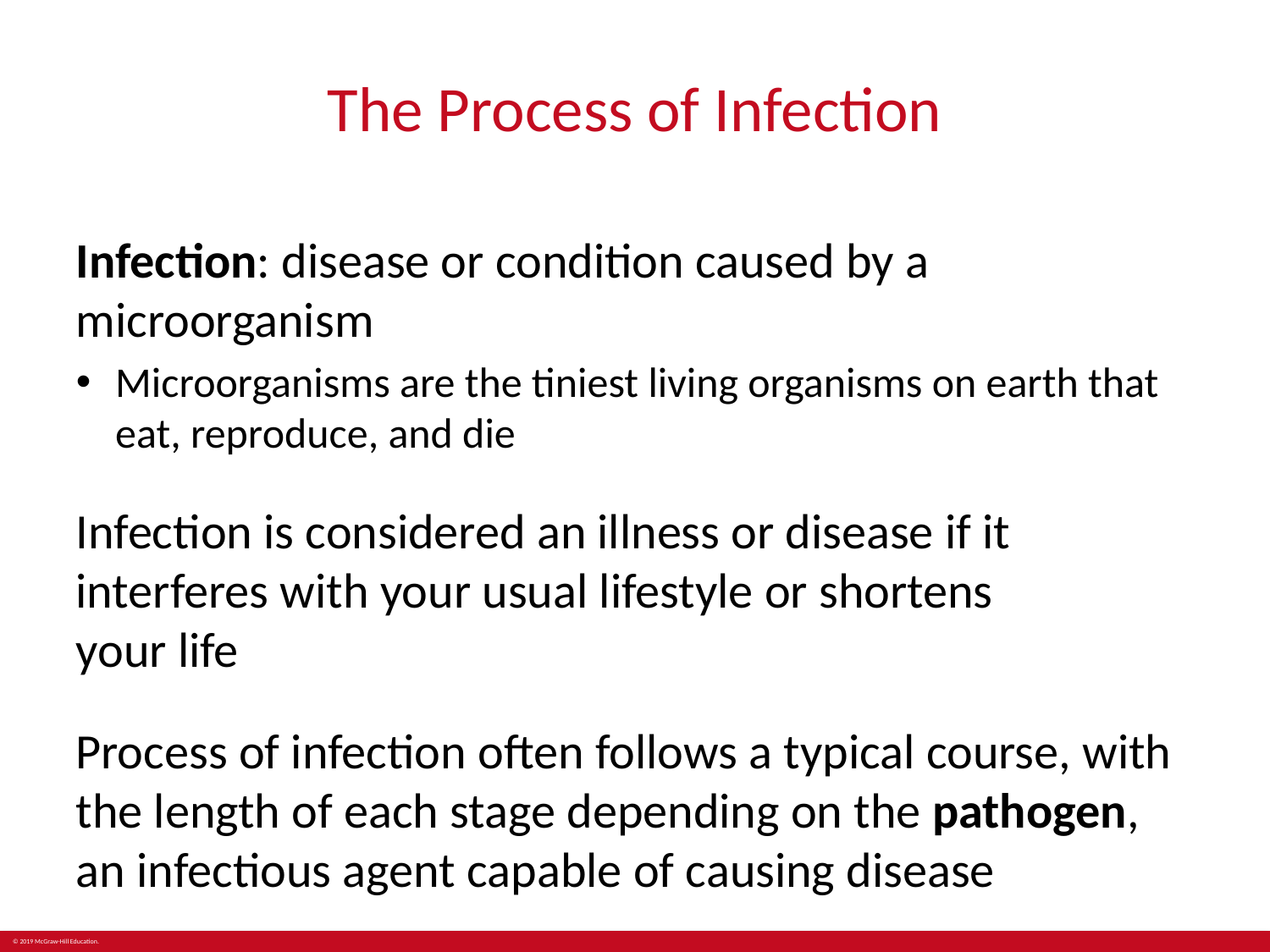

# The Process of Infection
Infection: disease or condition caused by a microorganism
Microorganisms are the tiniest living organisms on earth that eat, reproduce, and die
Infection is considered an illness or disease if it interferes with your usual lifestyle or shortens
your life
Process of infection often follows a typical course, with the length of each stage depending on the pathogen, an infectious agent capable of causing disease